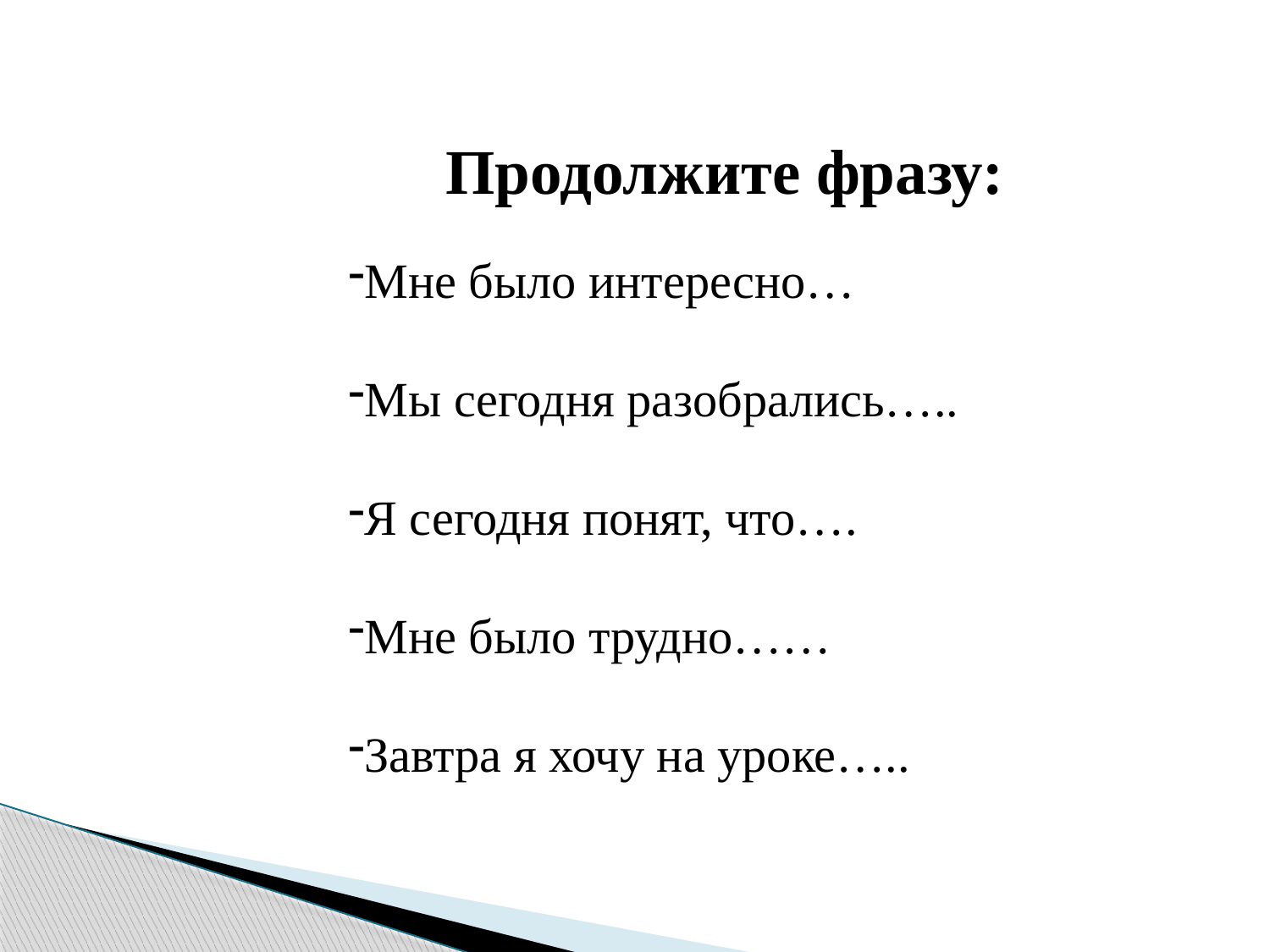

Продолжите фразу:

Мне было интересно…

Мы сегодня разобрались…..

Я сегодня понят, что….

Мне было трудно……

Завтра я хочу на уроке…..